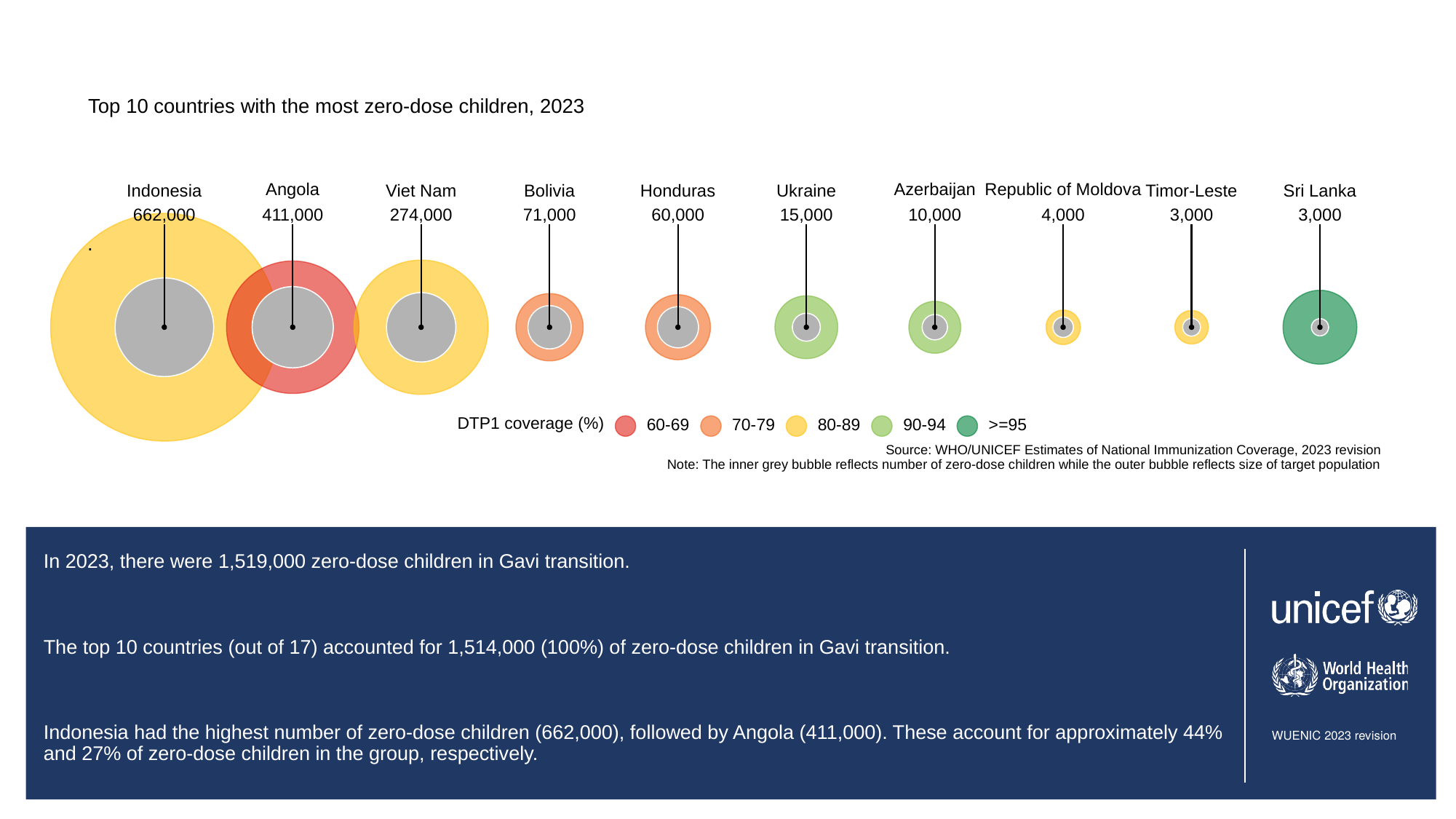

Top 10 countries with the most zero-dose children, 2023

Republic of Moldova
Angola
Azerbaijan
Sri Lanka
Ukraine
Indonesia
Viet Nam
Bolivia
Honduras
Timor-Leste

662,000
411,000
274,000
71,000
60,000
15,000
10,000
4,000
3,000
3,000

.

DTP1 coverage (%)
60-69
70-79
80-89
90-94
>=95
Source: WHO/UNICEF Estimates of National Immunization Coverage, 2023 revision
Note: The inner grey bubble reflects number of zero-dose children while the outer bubble reflects size of target population
# In 2023, there were 1,519,000 zero-dose children in Gavi transition.

The top 10 countries (out of 17) accounted for 1,514,000 (100%) of zero-dose children in Gavi transition.

Indonesia had the highest number of zero-dose children (662,000), followed by Angola (411,000). These account for approximately 44% and 27% of zero-dose children in the group, respectively.

Absolute numbers of zero-dose children is driven by a combination of birth cohort size and programme performance, as such, large birth cohort countries may have a large number of zero-dose children despite higher coverage than other countries.